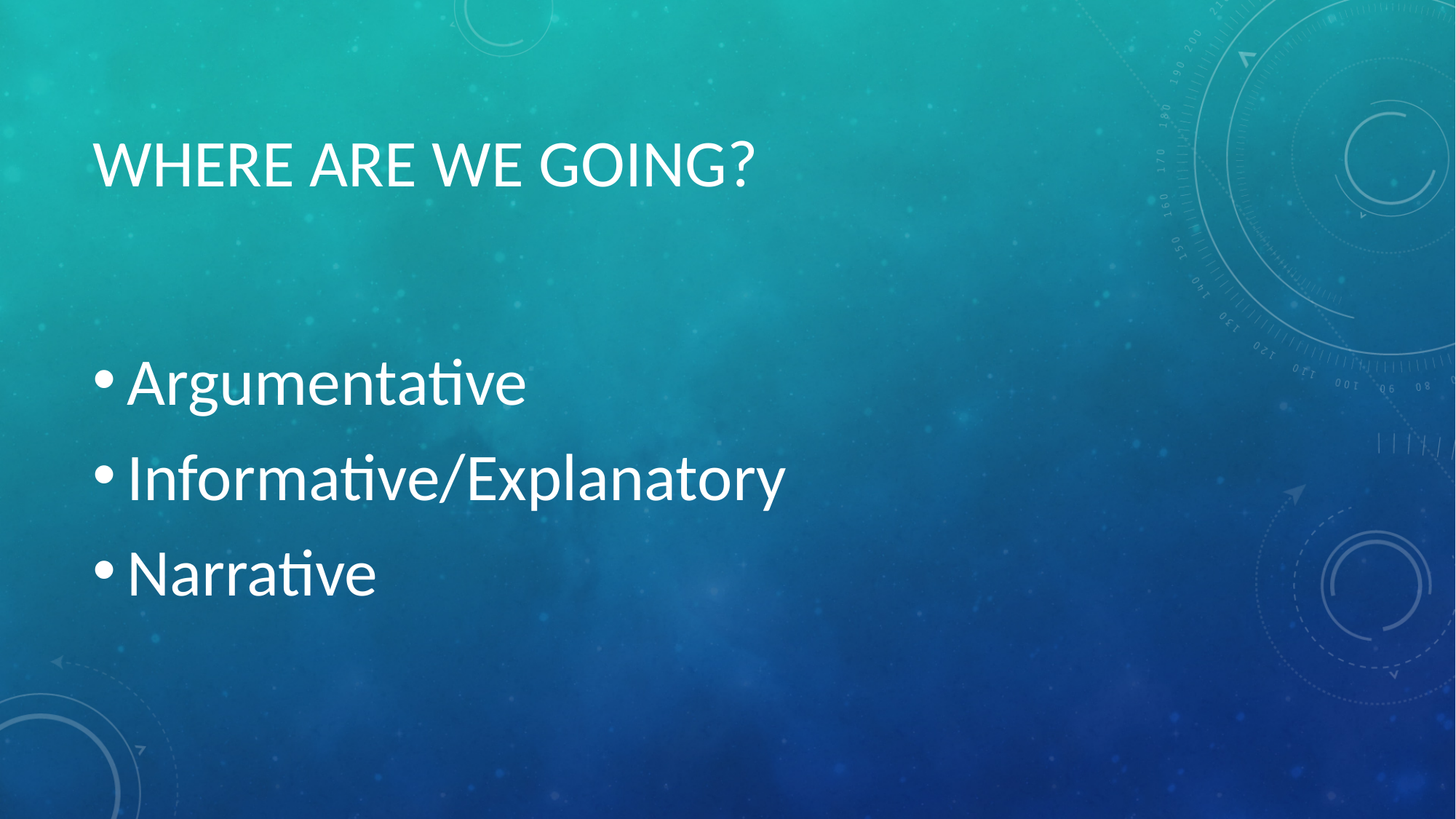

# Where Are We Going?
Argumentative
Informative/Explanatory
Narrative